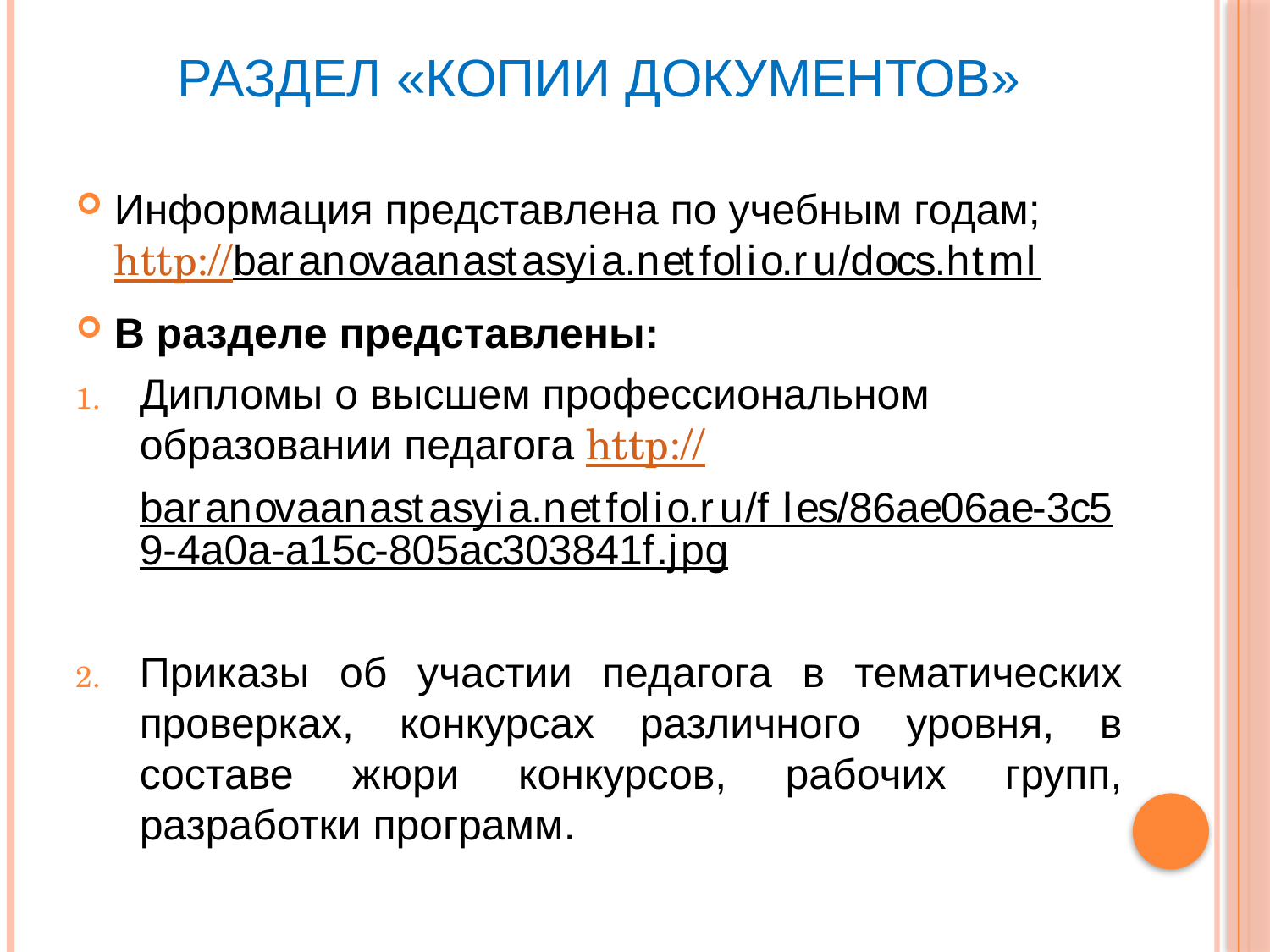

# Раздел «Копии документов»
Информация представлена по учебным годам; http://baranovaanastasyia.netfolio.ru/docs.html
В разделе представлены:
Дипломы о высшем профессиональном образовании педагога http://baranovaanastasyia.netfolio.ru/files/86ae06ae-3c59-4a0a-a15c-805ac303841f.jpg
Приказы об участии педагога в тематических проверках, конкурсах различного уровня, в составе жюри конкурсов, рабочих групп, разработки программ.